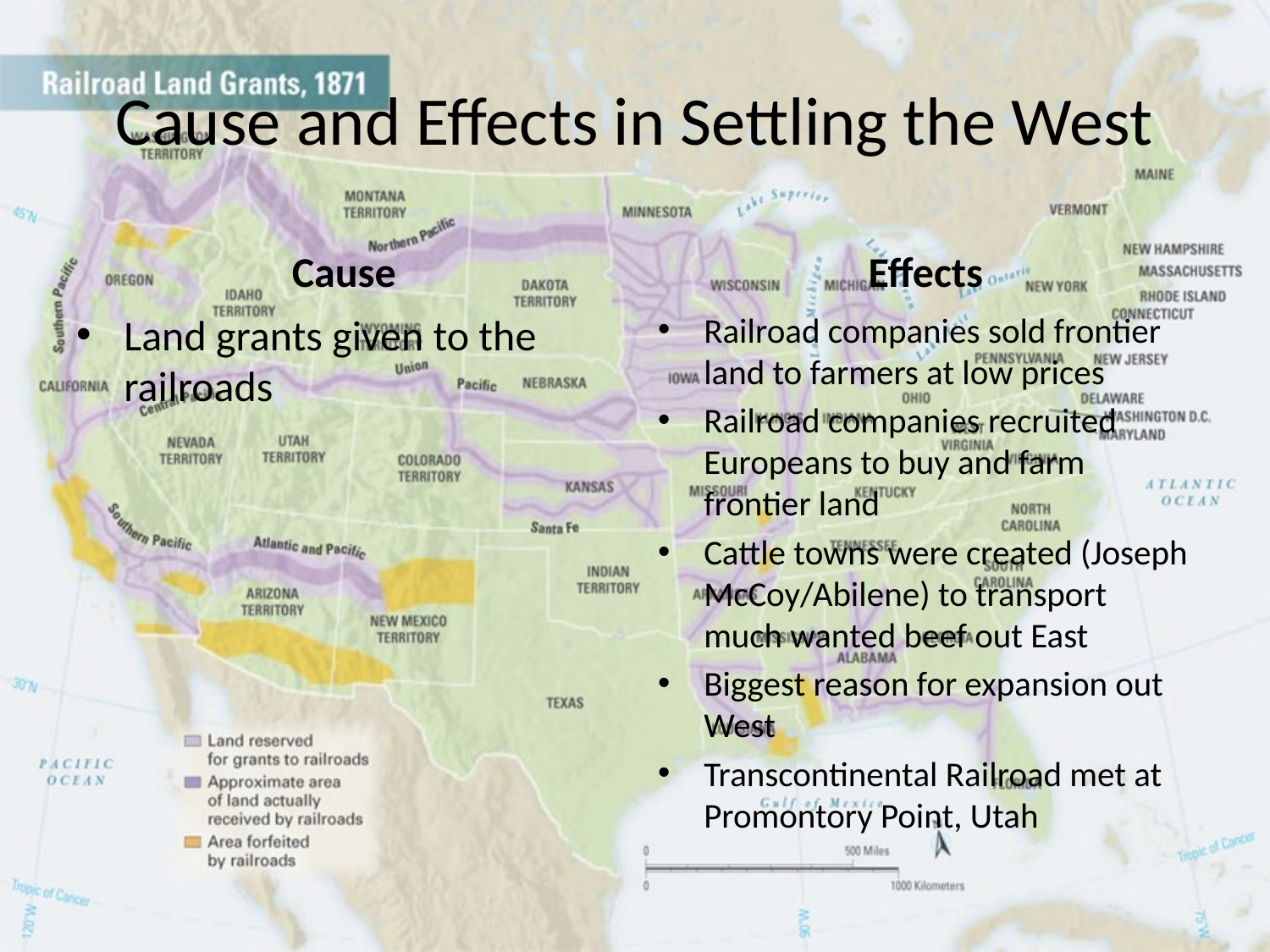

# Cause and Effects in Settling the West
Cause
Effects
Land grants given to the railroads
Railroad companies sold frontier land to farmers at low prices
Railroad companies recruited Europeans to buy and farm frontier land
Cattle towns were created (Joseph McCoy/Abilene) to transport much wanted beef out East
Biggest reason for expansion out West
Transcontinental Railroad met at Promontory Point, Utah